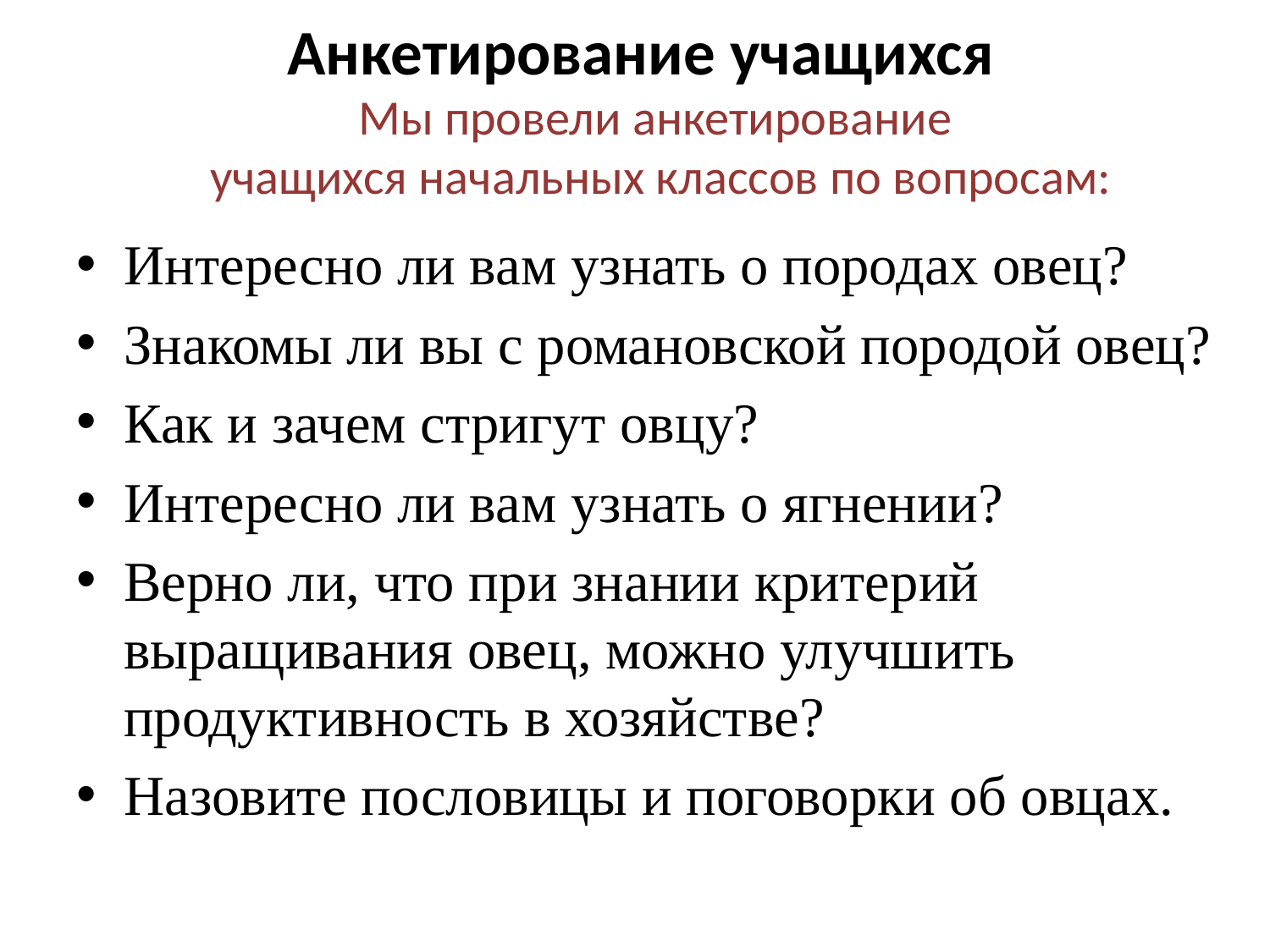

# Анкетирование учащихся
Мы провели анкетирование
 учащихся начальных классов по вопросам:

Интересно ли вам узнать о породах овец?
Знакомы ли вы с романовской породой овец?
Как и зачем стригут овцу?
Интересно ли вам узнать о ягнении?
Верно ли, что при знании критерий выращивания овец, можно улучшить продуктивность в хозяйстве?
Назовите пословицы и поговорки об овцах.